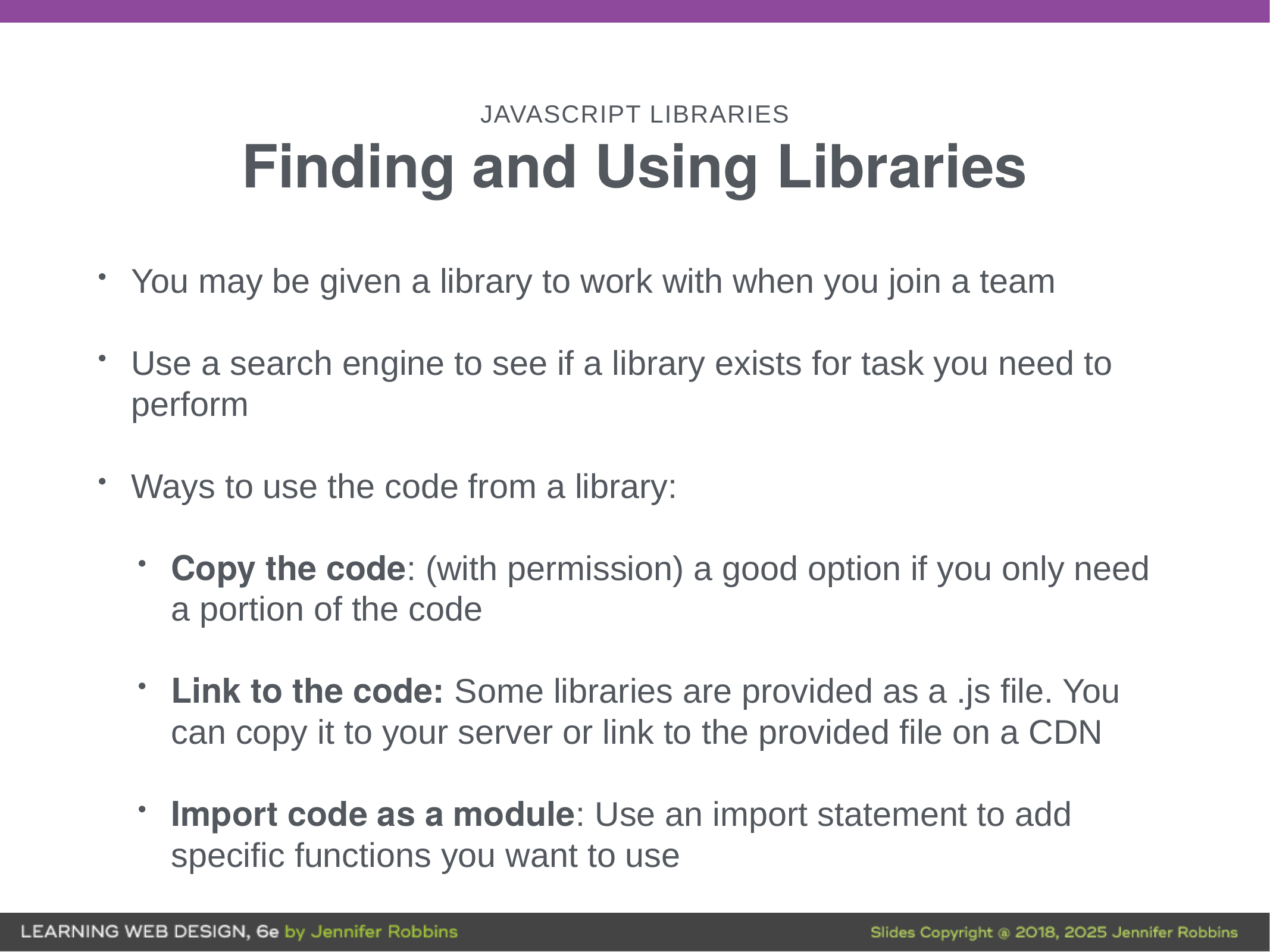

# JavaScript Libraries
Finding and Using Libraries
You may be given a library to work with when you join a team
Use a search engine to see if a library exists for task you need to perform
Ways to use the code from a library:
Copy the code: (with permission) a good option if you only need a portion of the code
Link to the code: Some libraries are provided as a .js file. You can copy it to your server or link to the provided file on a CDN
Import code as a module: Use an import statement to add specific functions you want to use